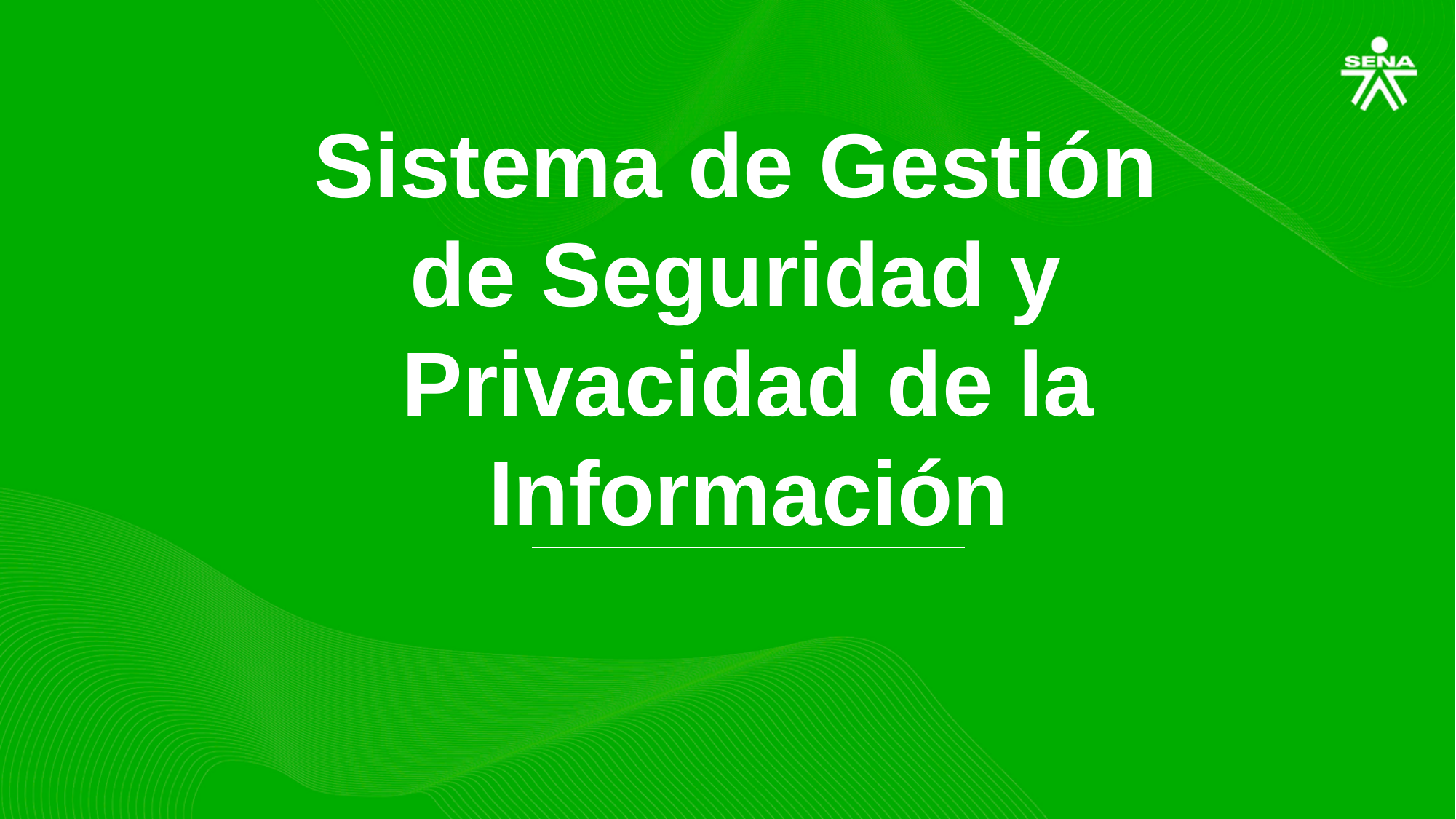

Sistema de Gestión
de Seguridad y
Privacidad de la Información